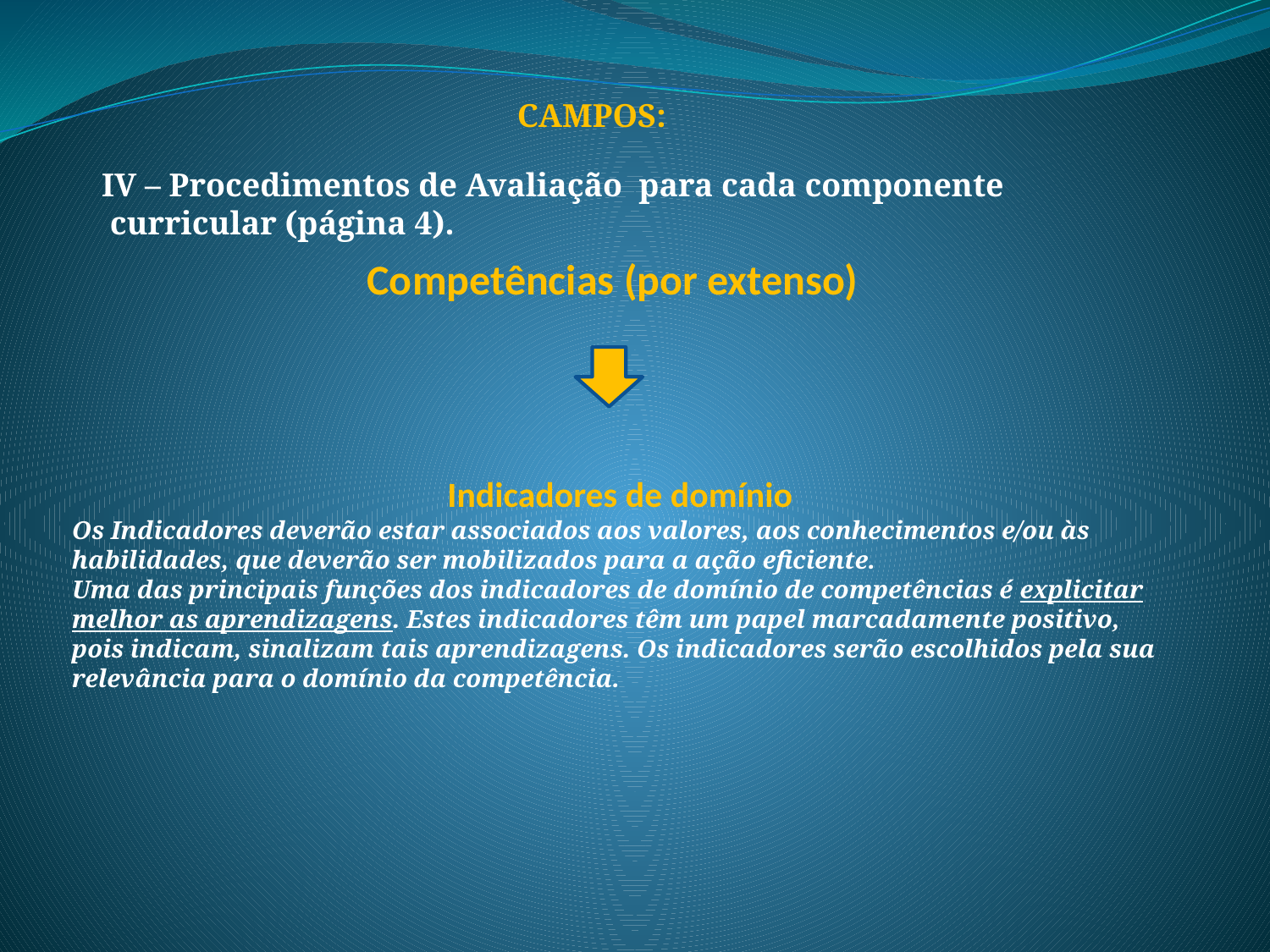

CAMPOS:
IV – Procedimentos de Avaliação  para cada componente
 curricular (página 4).

# Competências (por extenso)

Indicadores de domínio
Os Indicadores deverão estar associados aos valores, aos conhecimentos e/ou às habilidades, que deverão ser mobilizados para a ação eficiente.
Uma das principais funções dos indicadores de domínio de competências é explicitar melhor as aprendizagens. Estes indicadores têm um papel marcadamente positivo, pois indicam, sinalizam tais aprendizagens. Os indicadores serão escolhidos pela sua relevância para o domínio da competência.